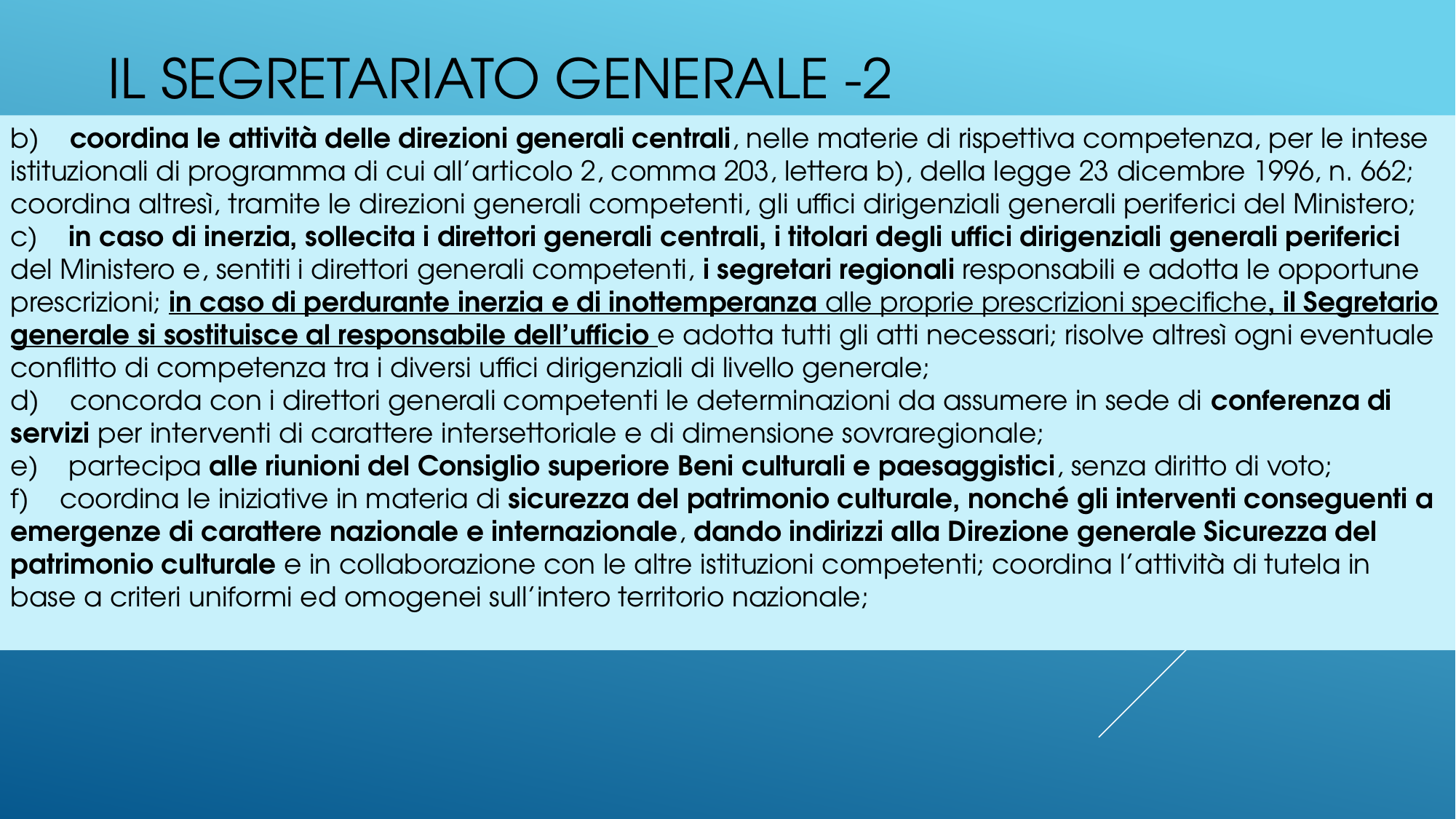

# IL SEGRETARIATO GENERALE -2
b)    coordina le attività delle direzioni generali centrali, nelle materie di rispettiva competenza, per le intese istituzionali di programma di cui all’articolo 2, comma 203, lettera b), della legge 23 dicembre 1996, n. 662; coordina altresì, tramite le direzioni generali competenti, gli uffici dirigenziali generali periferici del Ministero;
c)    in caso di inerzia, sollecita i direttori generali centrali, i titolari degli uffici dirigenziali generali periferici del Ministero e, sentiti i direttori generali competenti, i segretari regionali responsabili e adotta le opportune prescrizioni; in caso di perdurante inerzia e di inottemperanza alle proprie prescrizioni specifiche, il Segretario generale si sostituisce al responsabile dell’ufficio e adotta tutti gli atti necessari; risolve altresì ogni eventuale conflitto di competenza tra i diversi uffici dirigenziali di livello generale;
d)    concorda con i direttori generali competenti le determinazioni da assumere in sede di conferenza di servizi per interventi di carattere intersettoriale e di dimensione sovraregionale;
e)    partecipa alle riunioni del Consiglio superiore Beni culturali e paesaggistici, senza diritto di voto;
f)    coordina le iniziative in materia di sicurezza del patrimonio culturale, nonché gli interventi conseguenti a emergenze di carattere nazionale e internazionale, dando indirizzi alla Direzione generale Sicurezza del patrimonio culturale e in collaborazione con le altre istituzioni competenti; coordina l’attività di tutela in base a criteri uniformi ed omogenei sull’intero territorio nazionale;